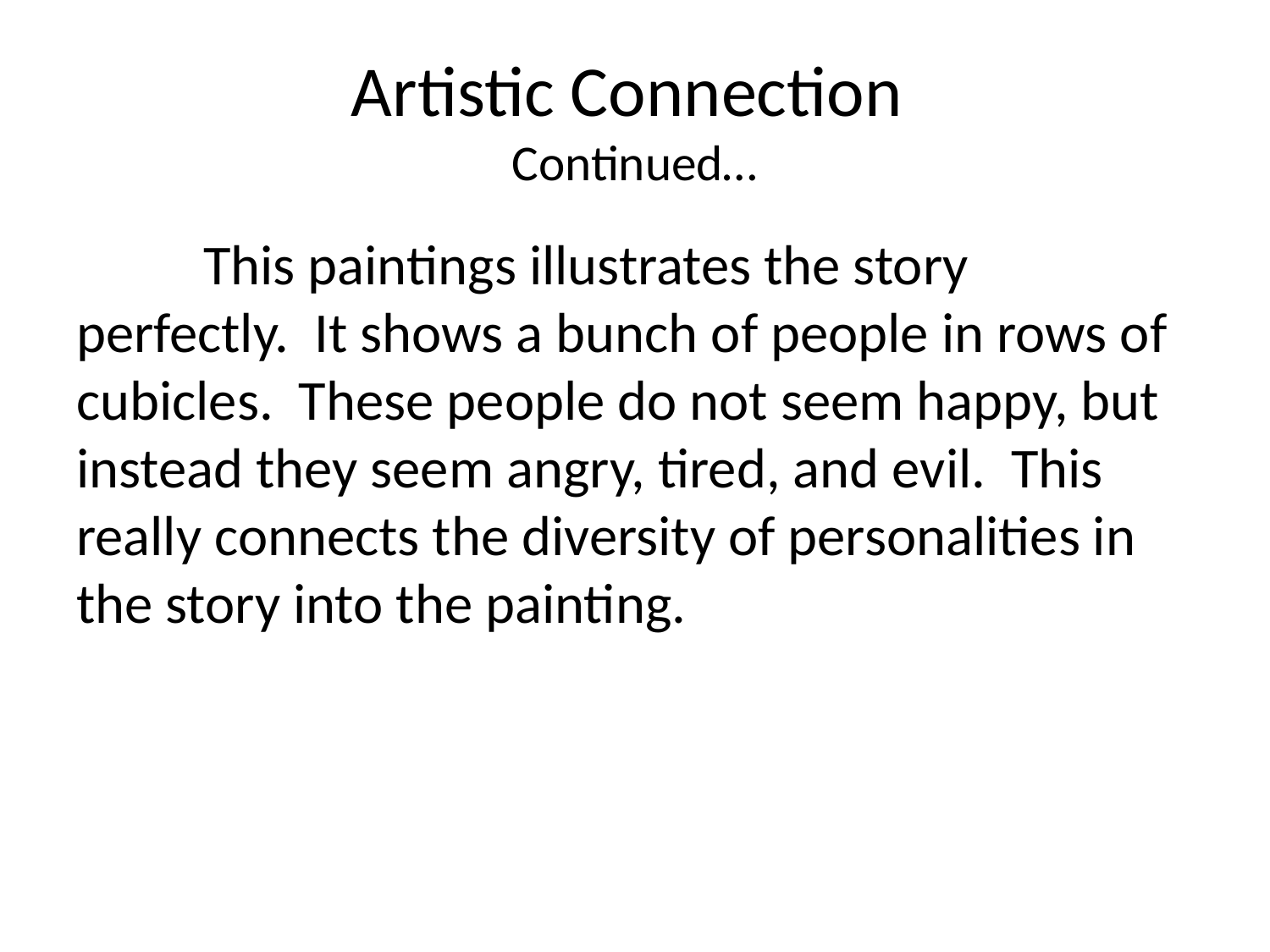

# Artistic Connection Continued…
	This paintings illustrates the story perfectly.  It shows a bunch of people in rows of cubicles.  These people do not seem happy, but instead they seem angry, tired, and evil.  This really connects the diversity of personalities in the story into the painting.